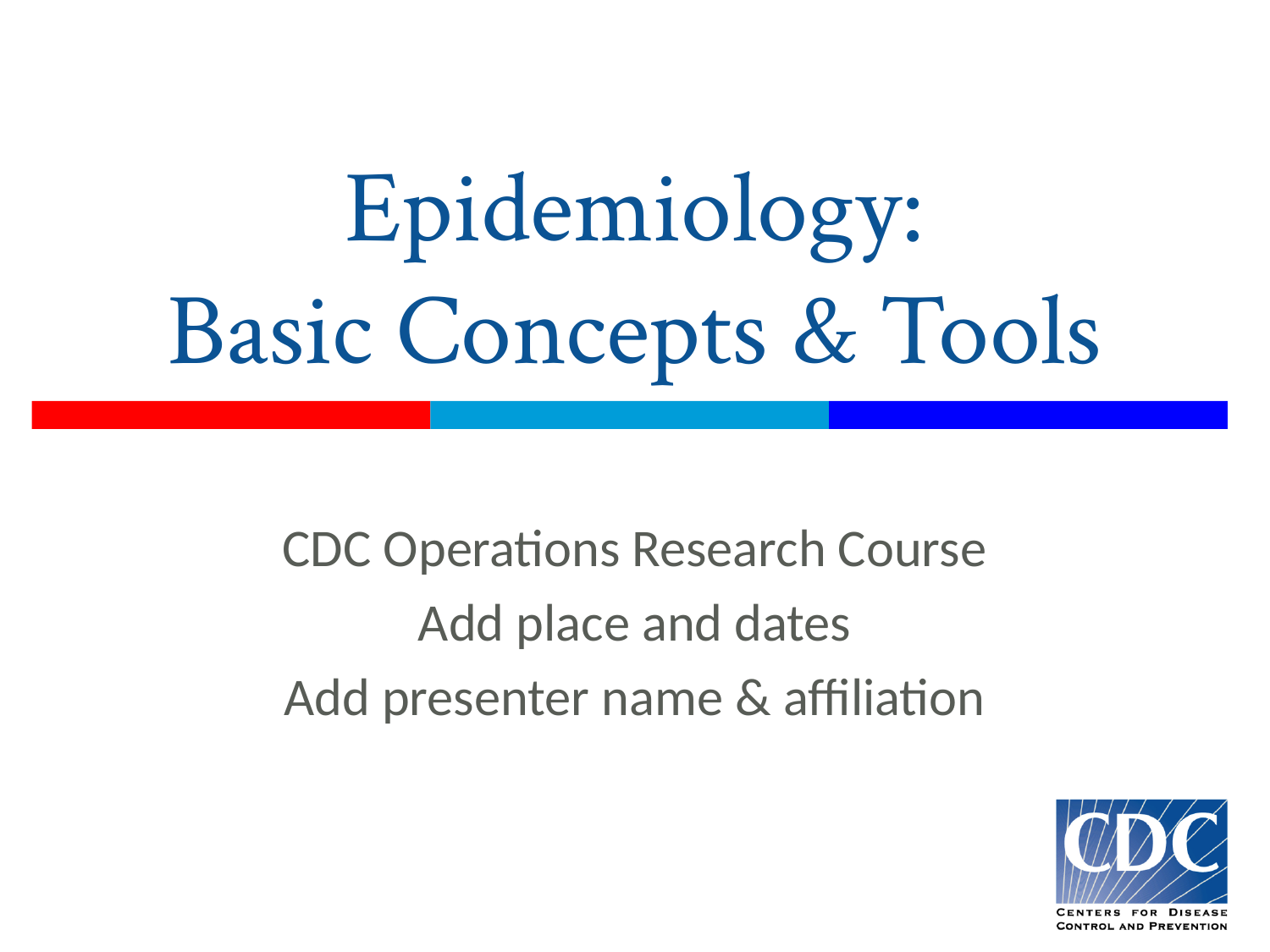

# Epidemiology: Basic Concepts & Tools
CDC Operations Research Course
Add place and dates
Add presenter name & affiliation